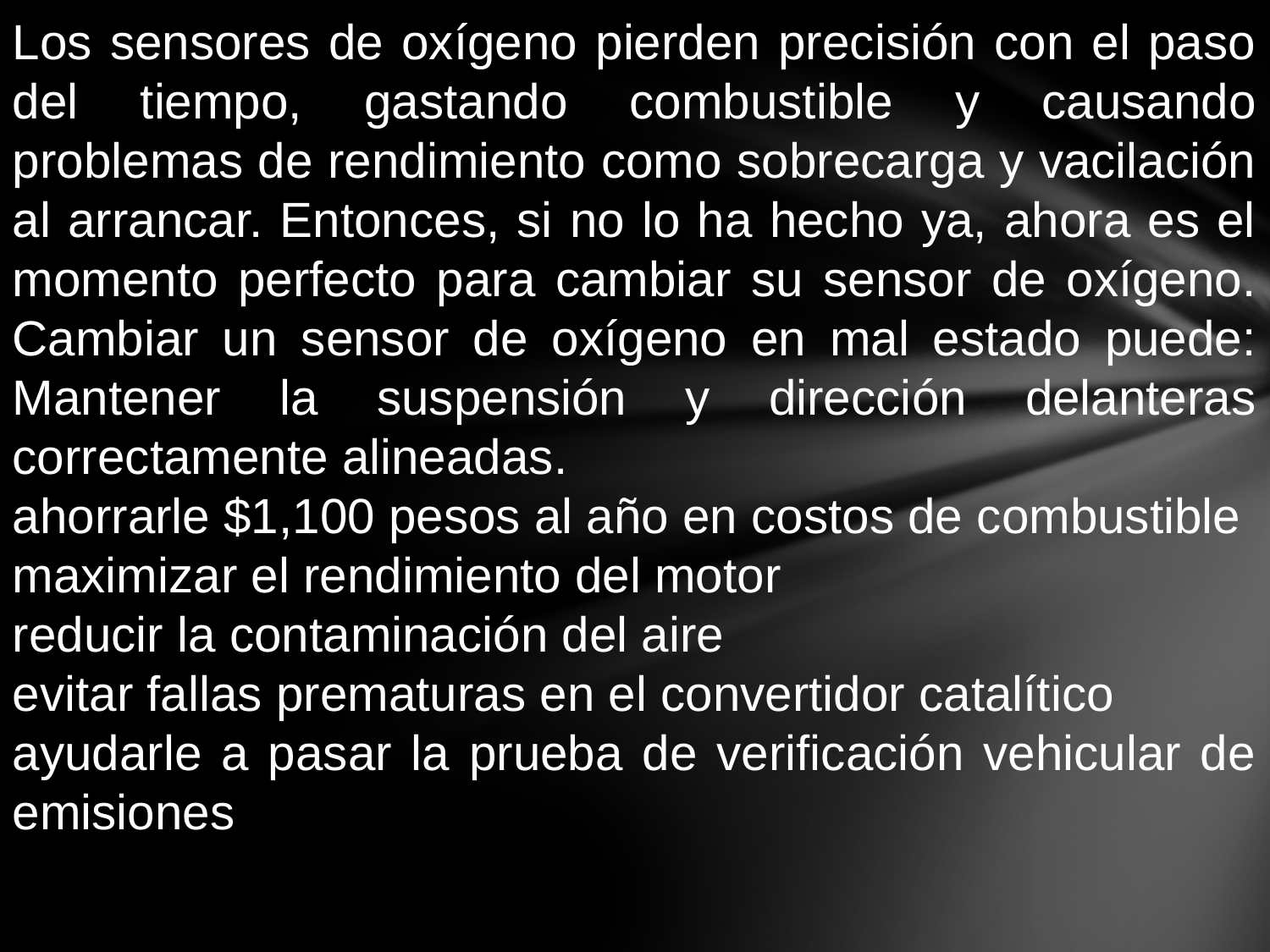

Los sensores de oxígeno pierden precisión con el paso del tiempo, gastando combustible y causando problemas de rendimiento como sobrecarga y vacilación al arrancar. Entonces, si no lo ha hecho ya, ahora es el momento perfecto para cambiar su sensor de oxígeno. Cambiar un sensor de oxígeno en mal estado puede:
Mantener la suspensión y dirección delanteras correctamente alineadas.
ahorrarle $1,100 pesos al año en costos de combustible
maximizar el rendimiento del motor
reducir la contaminación del aire
evitar fallas prematuras en el convertidor catalítico
ayudarle a pasar la prueba de verificación vehicular de emisiones